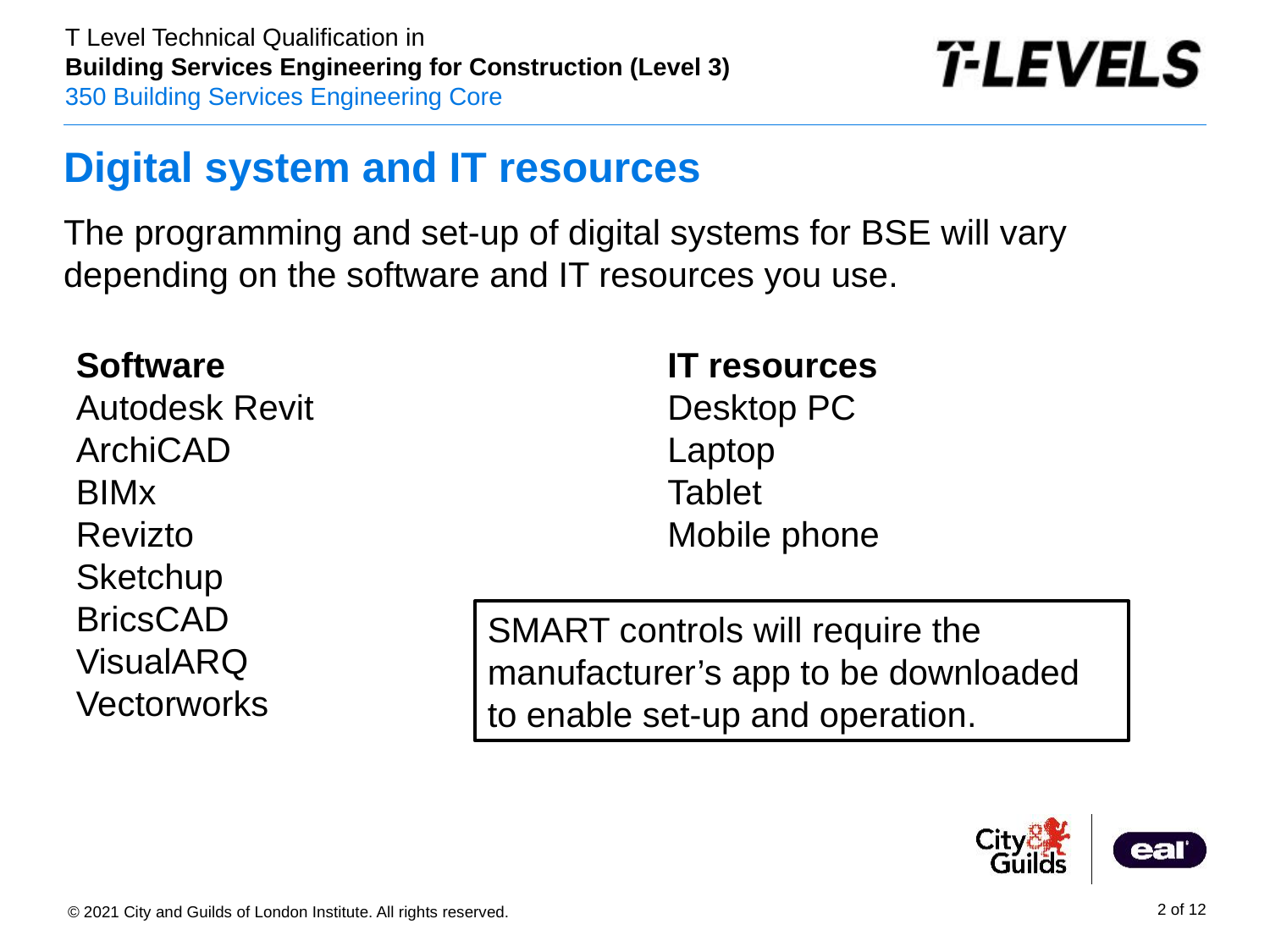

# Digital system and IT resources
The programming and set-up of digital systems for BSE will vary depending on the software and IT resources you use.
Software
Autodesk Revit
ArchiCAD
BIMx
Revizto
Sketchup
BricsCAD
VisualARQ
Vectorworks
IT resources
Desktop PC
Laptop
Tablet
Mobile phone
SMART controls will require the manufacturer’s app to be downloaded to enable set-up and operation.